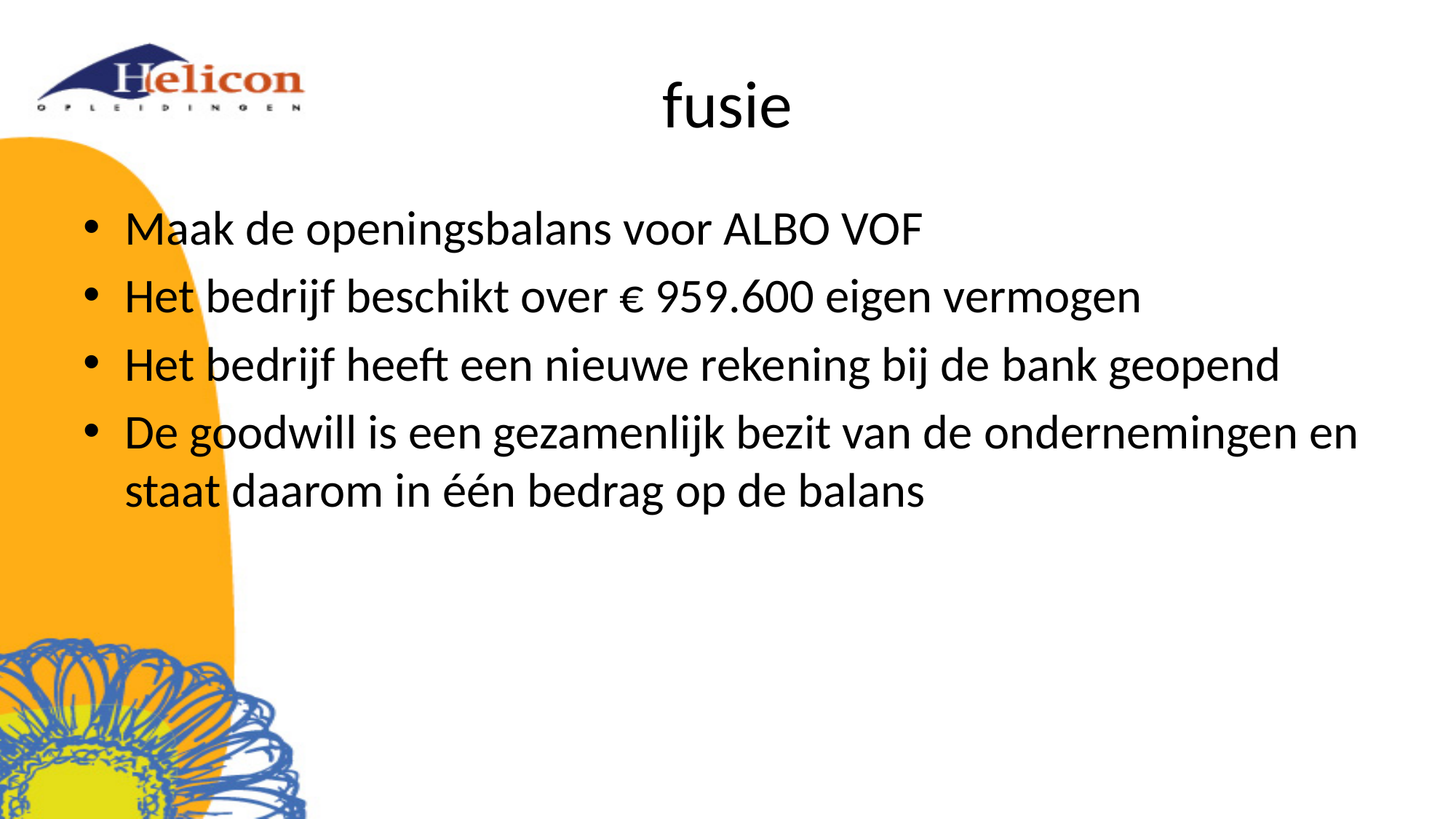

# fusie
Maak de openingsbalans voor ALBO VOF
Het bedrijf beschikt over € 959.600 eigen vermogen
Het bedrijf heeft een nieuwe rekening bij de bank geopend
De goodwill is een gezamenlijk bezit van de ondernemingen en staat daarom in één bedrag op de balans